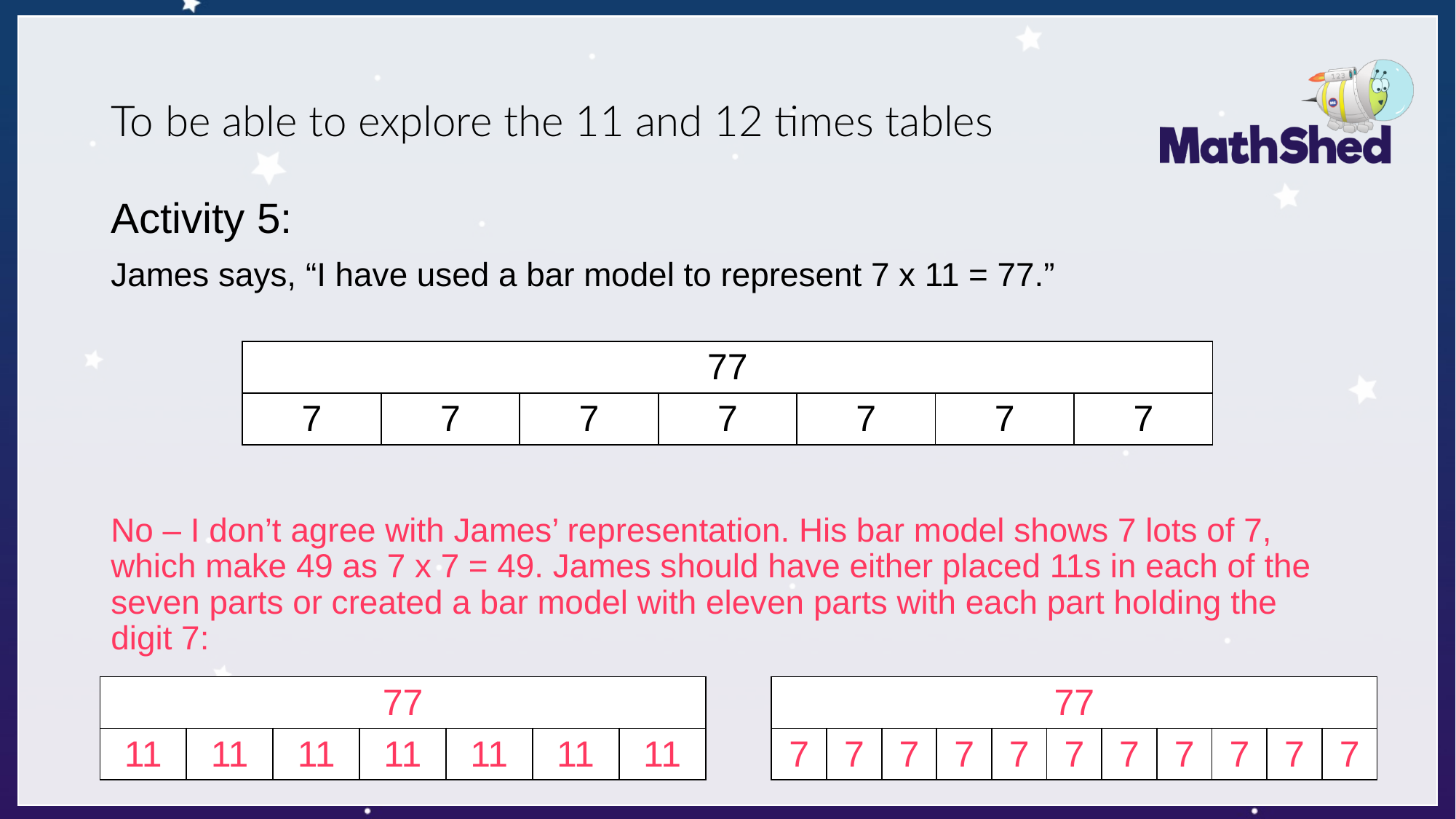

# To be able to explore the 11 and 12 times tables
Activity 5:
James says, “I have used a bar model to represent 7 x 11 = 77.”

No – I don’t agree with James’ representation. His bar model shows 7 lots of 7, which make 49 as 7 x 7 = 49. James should have either placed 11s in each of the seven parts or created a bar model with eleven parts with each part holding the digit 7:
| 77 |  |  |  |  |  |  |
| --- | --- | --- | --- | --- | --- | --- |
| 7 | 7 | 7 | 7 | 7 | 7 | 7 |
| 77 |  |  |  |  |  |  |
| --- | --- | --- | --- | --- | --- | --- |
| 11 | 11 | 11 | 11 | 11 | 11 | 11 |
| 77 |  |  |  |  |  |  |  |  |  |  |
| --- | --- | --- | --- | --- | --- | --- | --- | --- | --- | --- |
| 7 | 7 | 7 | 7 | 7 | 7 | 7 | 7 | 7 | 7 | 7 |